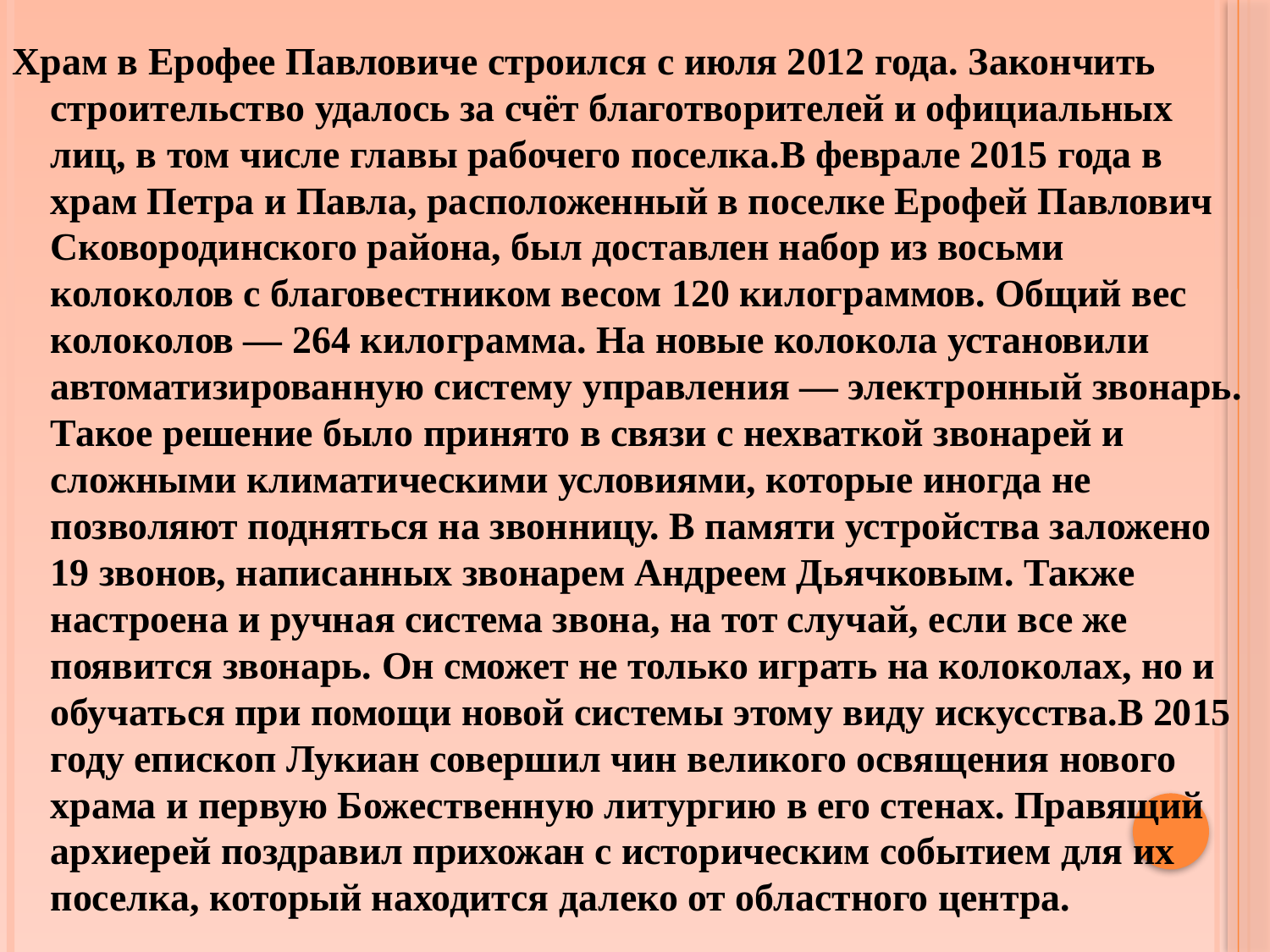

Храм в Ерофее Павловиче строился с июля 2012 года. Закончить строительство удалось за счёт благотворителей и официальных лиц, в том числе главы рабочего поселка.В феврале 2015 года в храм Петра и Павла, расположенный в поселке Ерофей Павлович Сковородинского района, был доставлен набор из восьми колоколов с благовестником весом 120 килограммов. Общий вес колоколов — 264 килограмма. На новые колокола установили автоматизированную систему управления — электронный звонарь. Такое решение было принято в связи с нехваткой звонарей и сложными климатическими условиями, которые иногда не позволяют подняться на звонницу. В памяти устройства заложено 19 звонов, написанных звонарем Андреем Дьячковым. Также настроена и ручная система звона, на тот случай, если все же появится звонарь. Он сможет не только играть на колоколах, но и обучаться при помощи новой системы этому виду искусства.В 2015 году епископ Лукиан совершил чин великого освящения нового храма и первую Божественную литургию в его стенах. Правящий архиерей поздравил прихожан с историческим событием для их поселка, который находится далеко от областного центра.